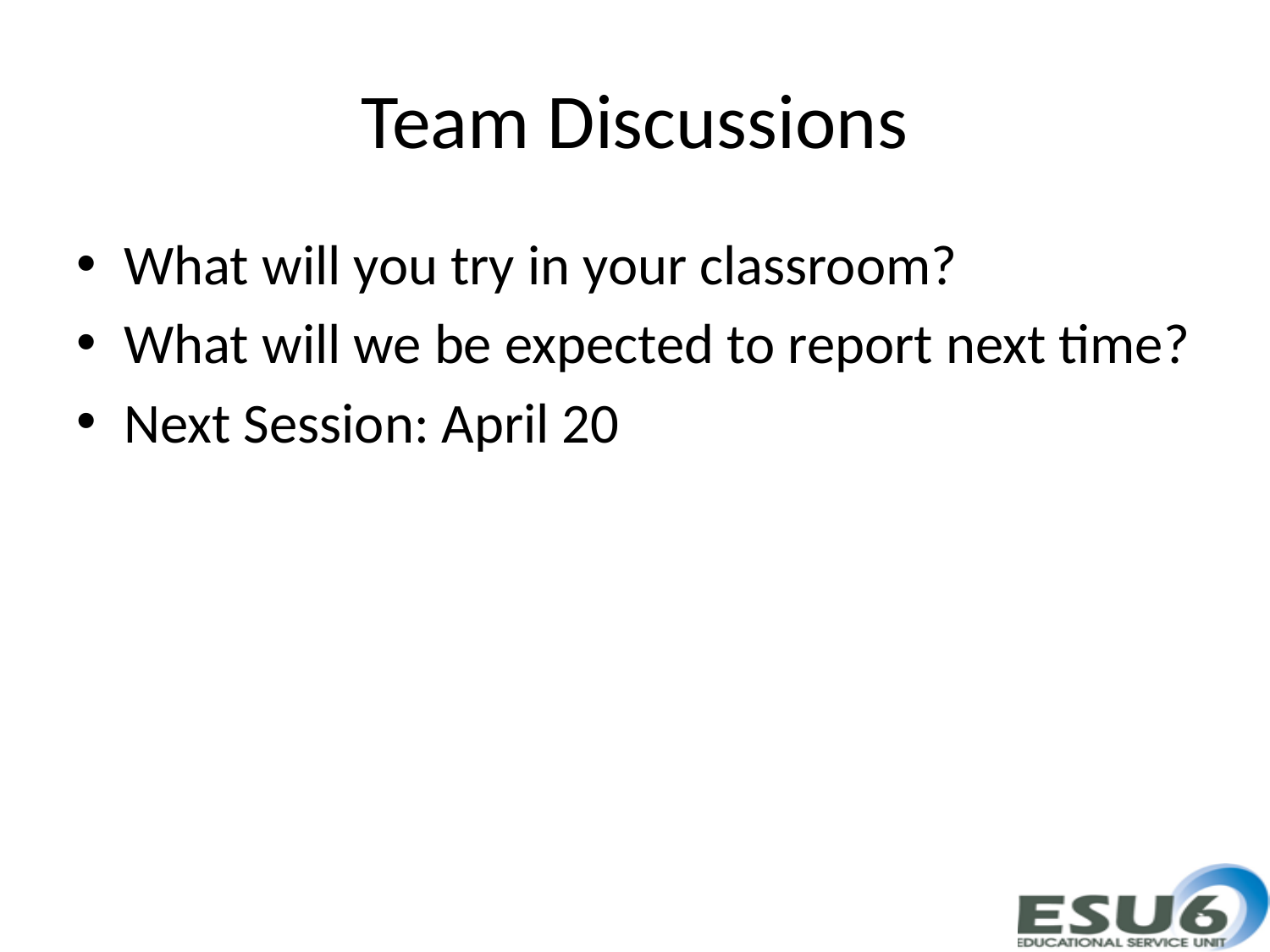

# Team Discussions
What will you try in your classroom?
What will we be expected to report next time?
Next Session: April 20